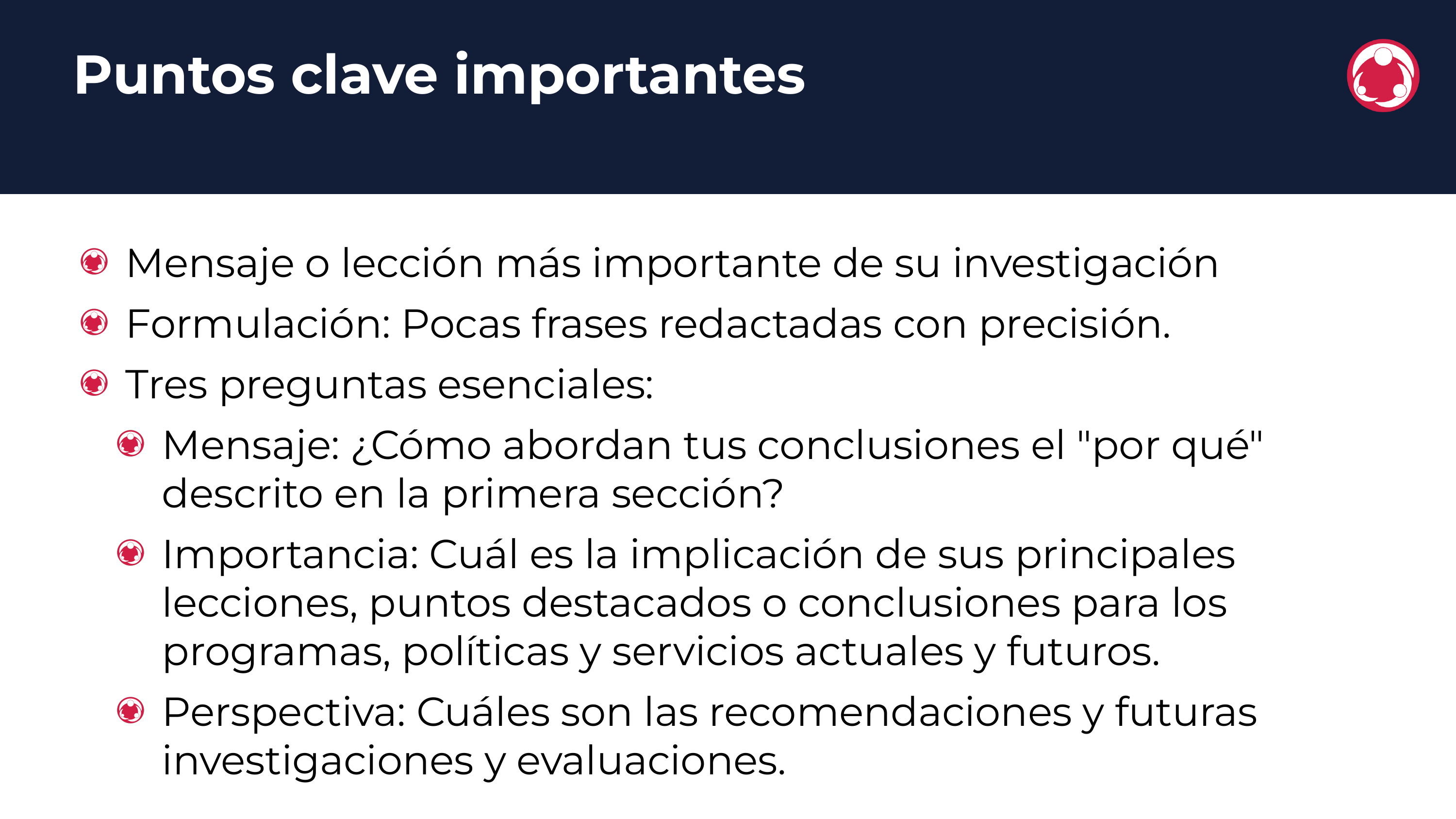

Puntos clave importantes

Mensaje o lección más importante de su investigación
Formulación: Pocas frases redactadas con precisión.
Tres preguntas esenciales:
Mensaje: ¿Cómo abordan tus conclusiones el "por qué" descrito en la primera sección?
Importancia: Cuál es la implicación de sus principales lecciones, puntos destacados o conclusiones para los programas, políticas y servicios actuales y futuros.
Perspectiva: Cuáles son las recomendaciones y futuras investigaciones y evaluaciones.